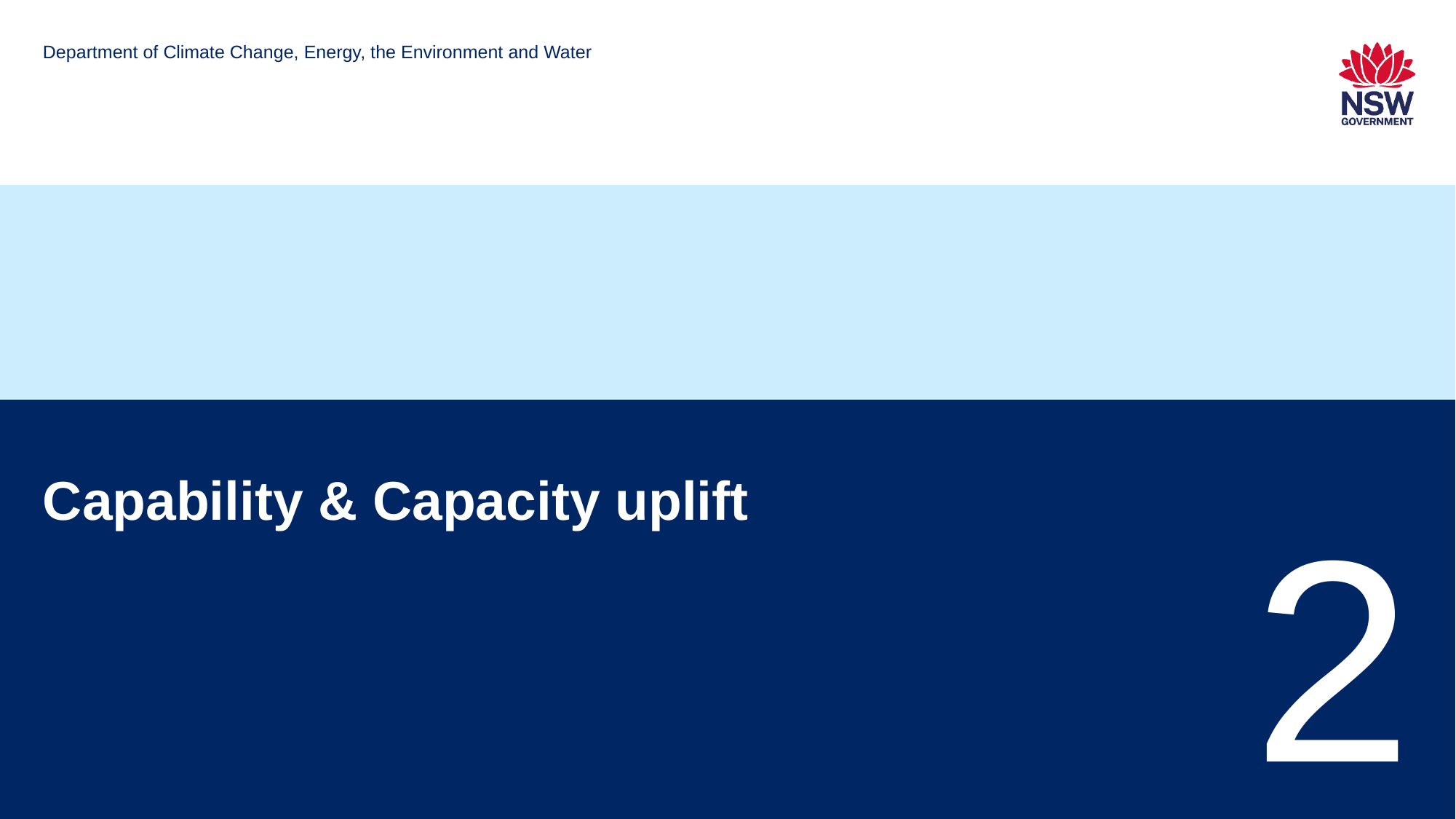

Department of Climate Change, Energy, the Environment and Water
# Capability & Capacity uplift
2